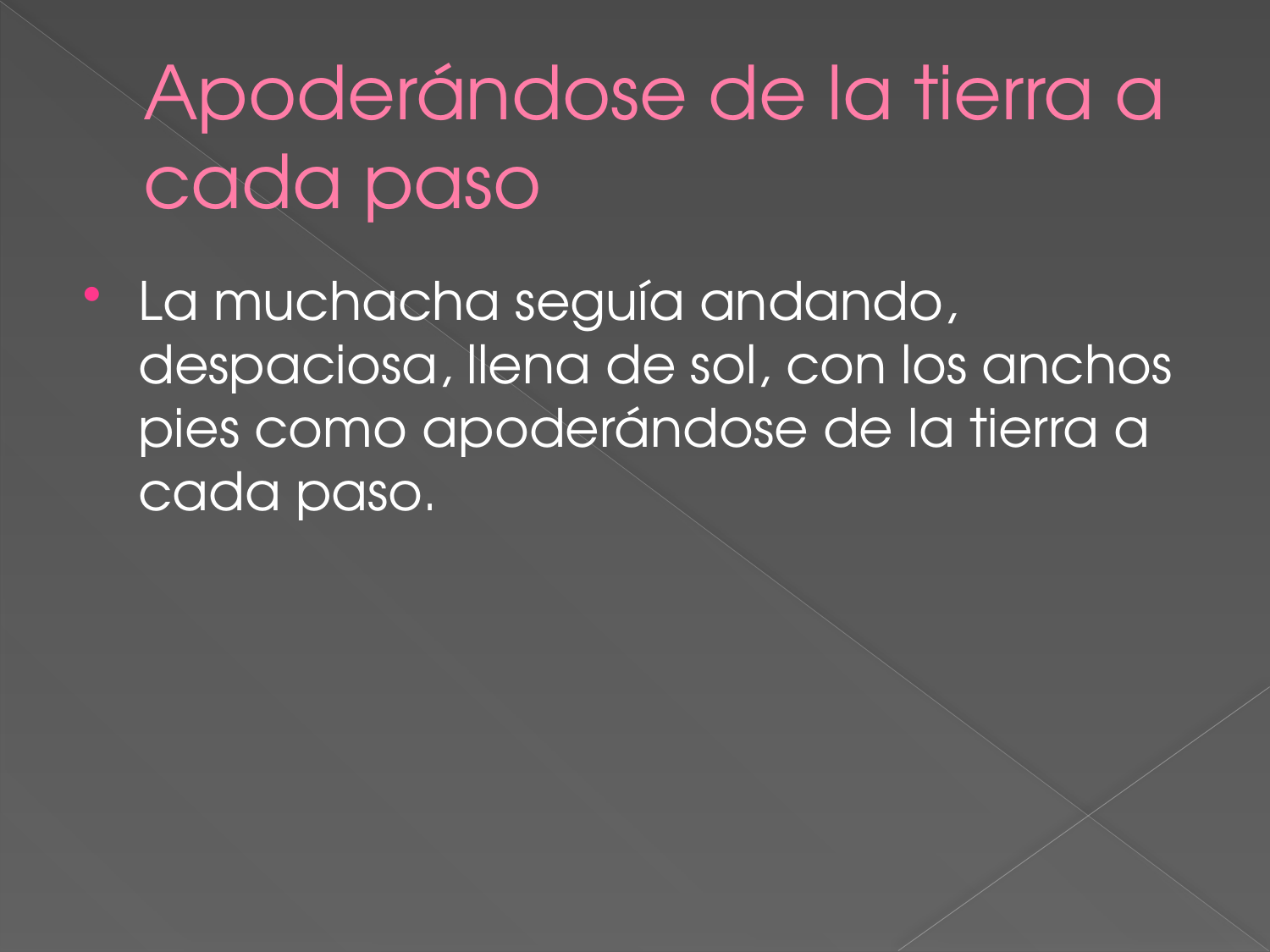

# Apoderándose de la tierra a cada paso
La muchacha seguía andando, despaciosa, llena de sol, con los anchos pies como apoderándose de la tierra a cada paso.